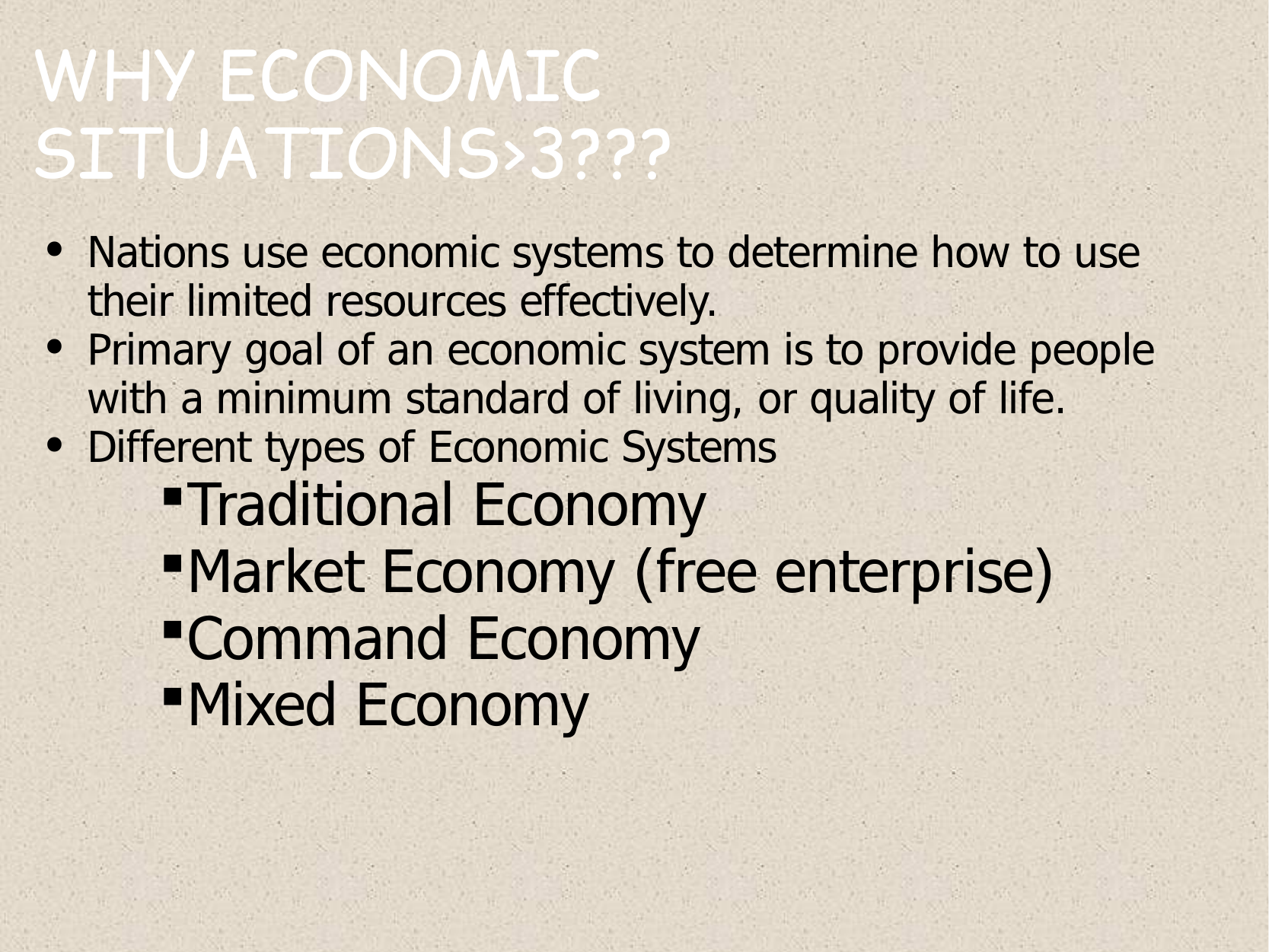

# WHY ECONOMIC SITUATIONS>3???
Nations use economic systems to determine how to use their limited resources effectively.
Primary goal of an economic system is to provide people with a minimum standard of living, or quality of life.
Different types of Economic Systems
Traditional Economy
Market Economy (free enterprise)
Command Economy
Mixed Economy